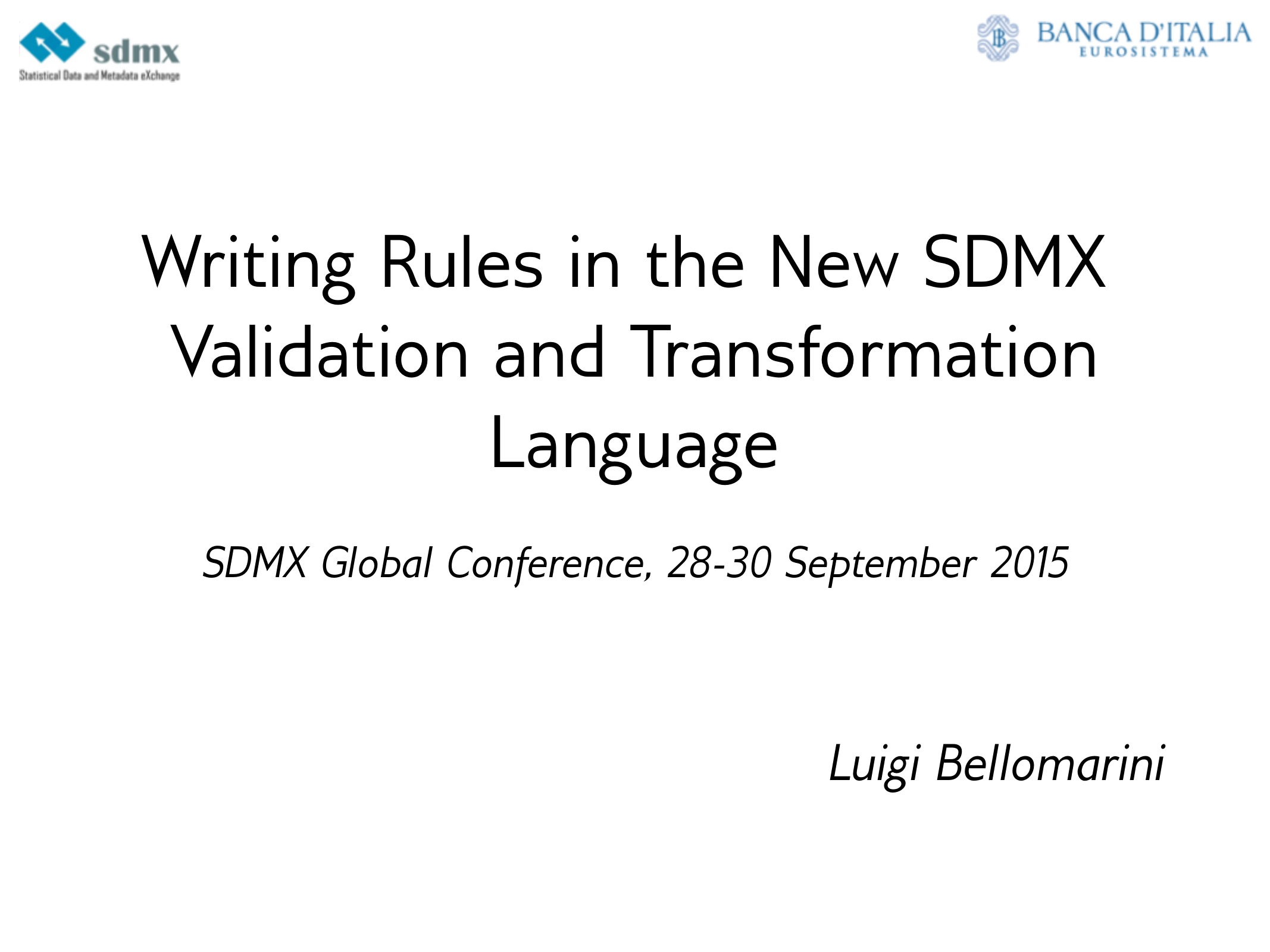

# Writing Rules in the New SDMX
Validation and Transformation Language
SDMX Global Conference, 28-30 September 2015
Luigi Bellomarini
1